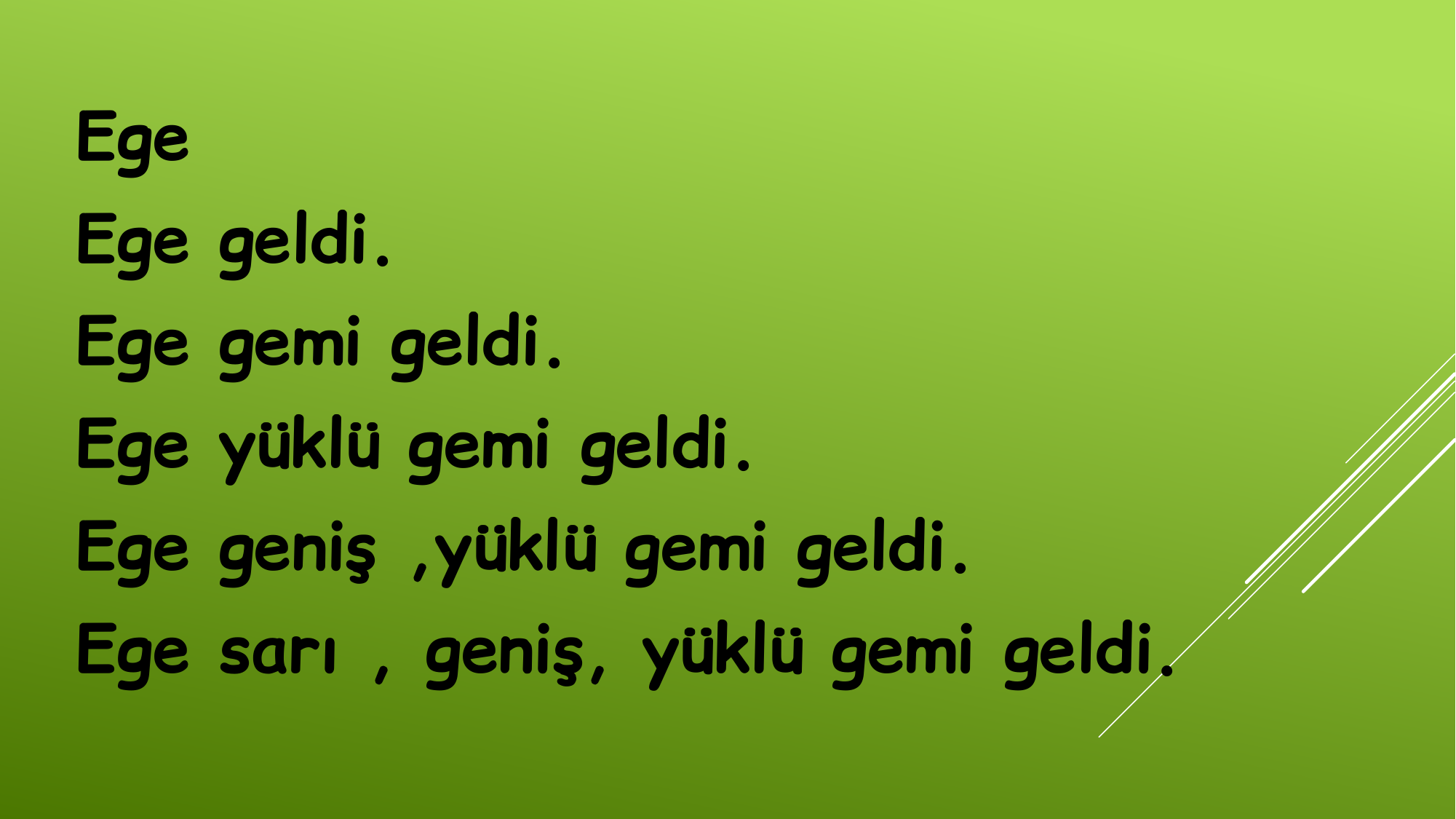

Ege
Ege geldi.
Ege gemi geldi.
Ege yüklü gemi geldi.
Ege geniş ,yüklü gemi geldi.
Ege sarı , geniş, yüklü gemi geldi.